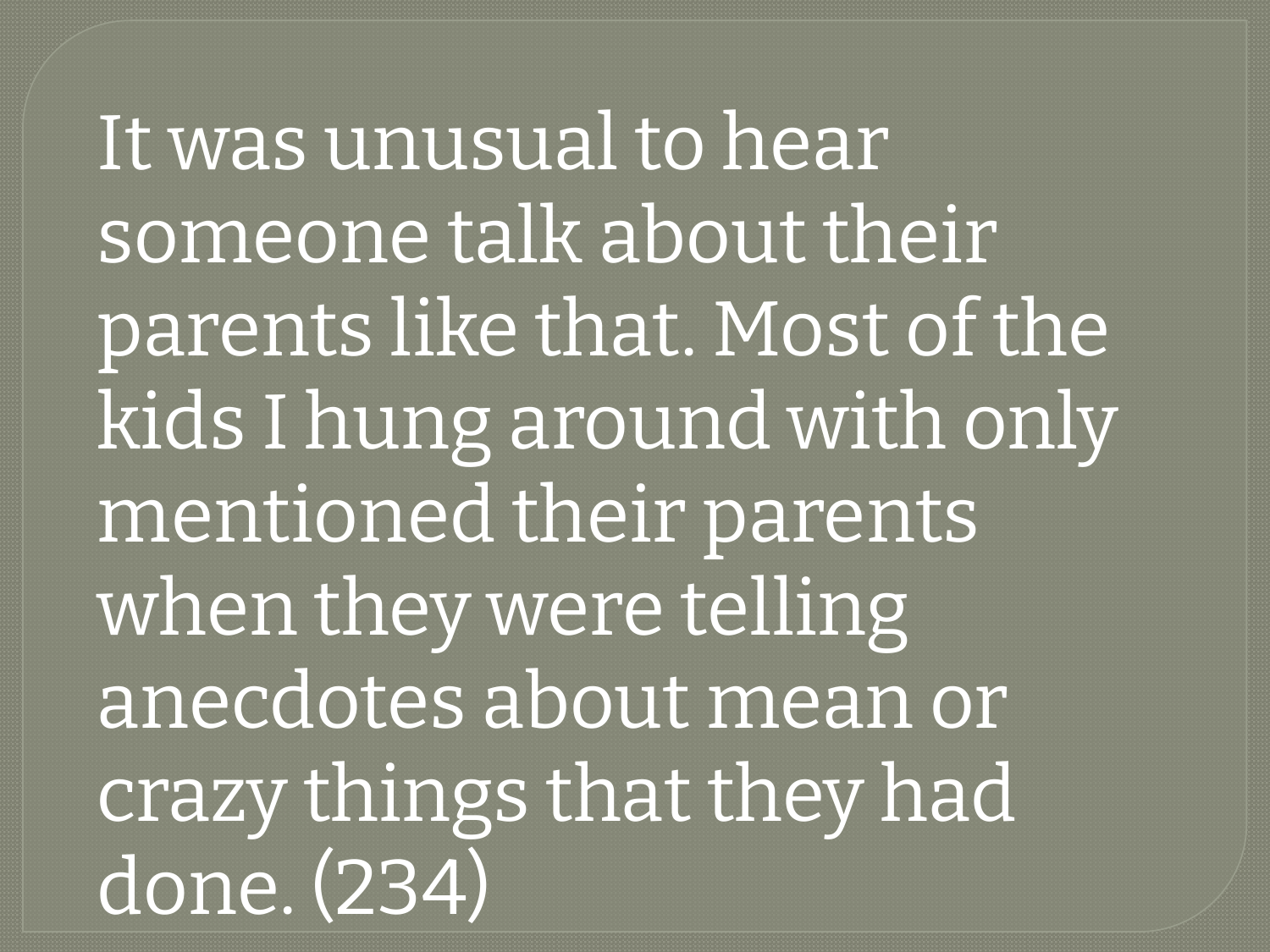

It was unusual to hear someone talk about their parents like that. Most of the kids I hung around with only mentioned their parents when they were telling anecdotes about mean or crazy things that they had done. (234)